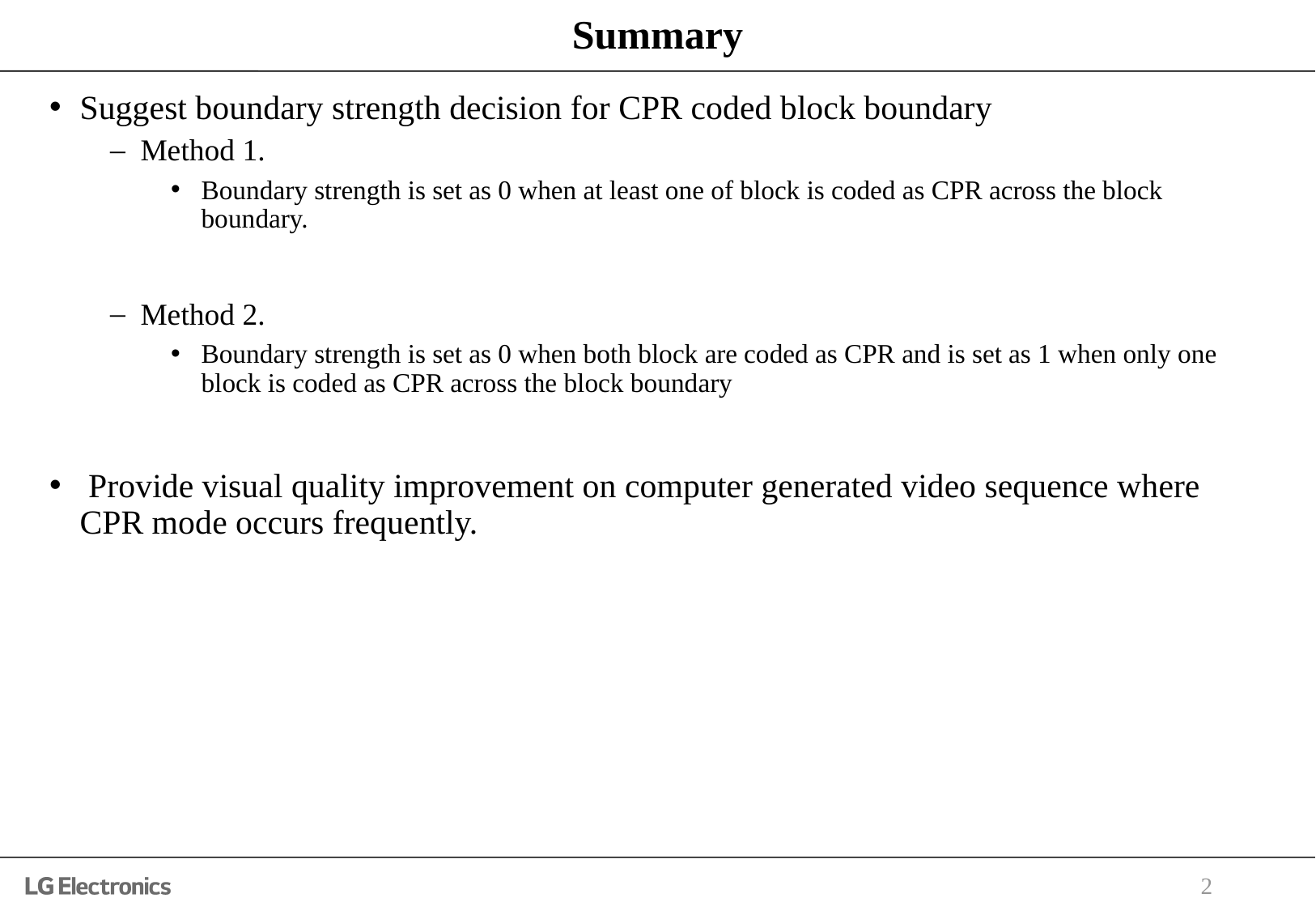

# Summary
Suggest boundary strength decision for CPR coded block boundary
Method 1.
Boundary strength is set as 0 when at least one of block is coded as CPR across the block boundary.

Method 2.
Boundary strength is set as 0 when both block are coded as CPR and is set as 1 when only one block is coded as CPR across the block boundary

 Provide visual quality improvement on computer generated video sequence where CPR mode occurs frequently.

2